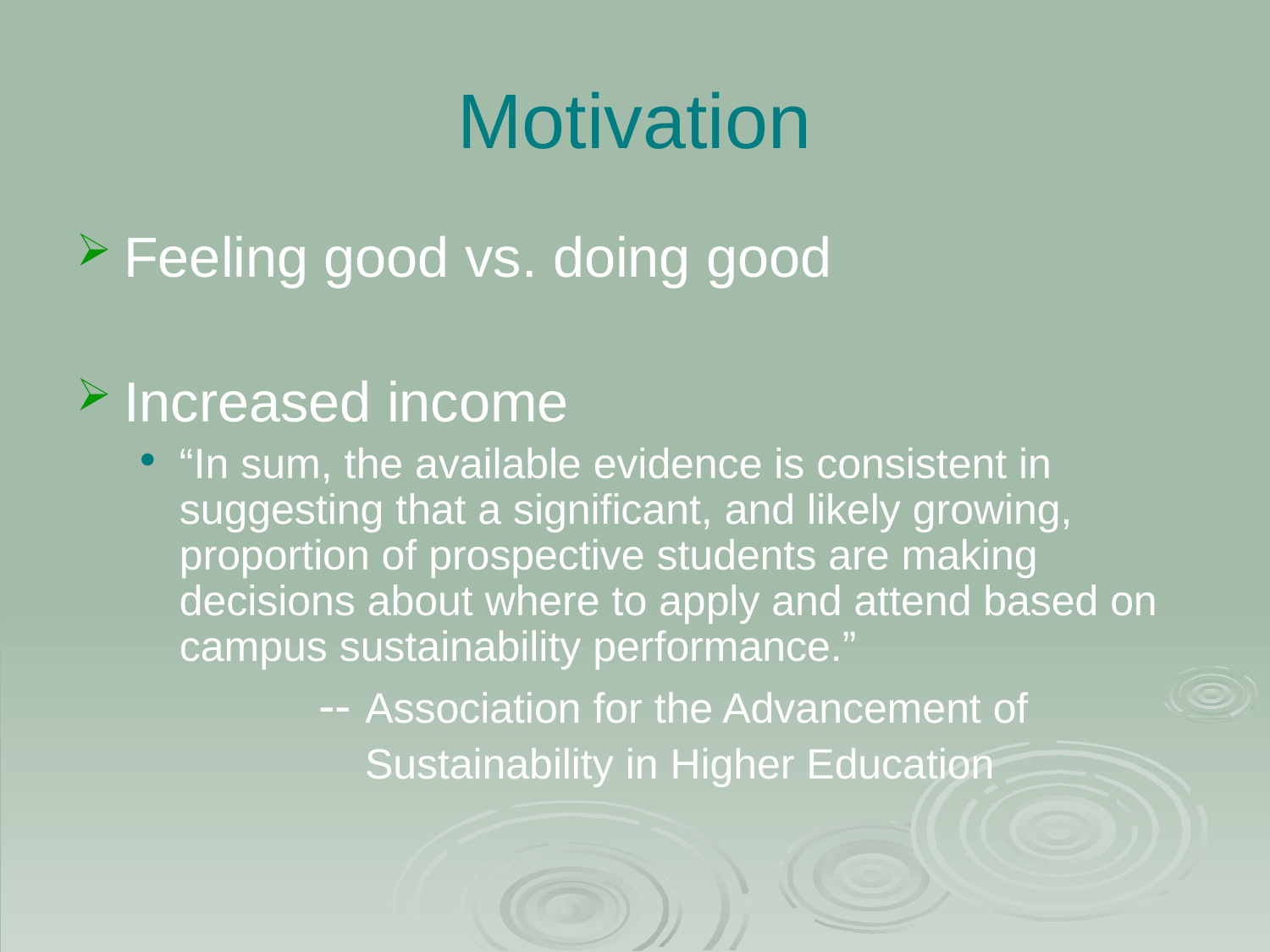

# Motivation
Feeling good vs. doing good

Increased income
“In sum, the available evidence is consistent in suggesting that a significant, and likely growing, proportion of prospective students are making decisions about where to apply and attend based on campus sustainability performance.”
             -- Association for the Advancement of
                   Sustainability in Higher Education